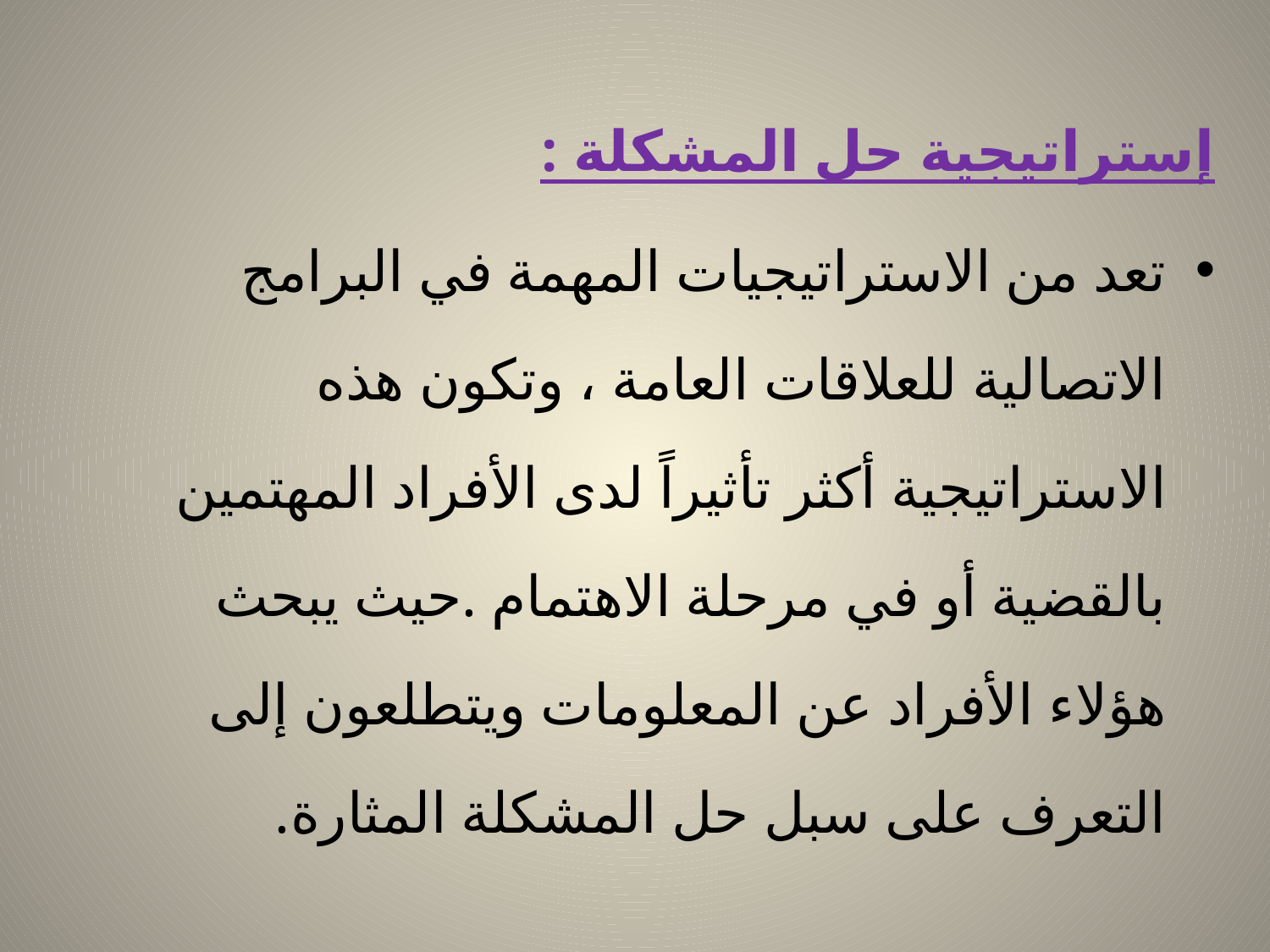

إستراتيجية حل المشكلة :
تعد من الاستراتيجيات المهمة في البرامج الاتصالية للعلاقات العامة ، وتكون هذه الاستراتيجية أكثر تأثيراً لدى الأفراد المهتمين بالقضية أو في مرحلة الاهتمام .حيث يبحث هؤلاء الأفراد عن المعلومات ويتطلعون إلى التعرف على سبل حل المشكلة المثارة.